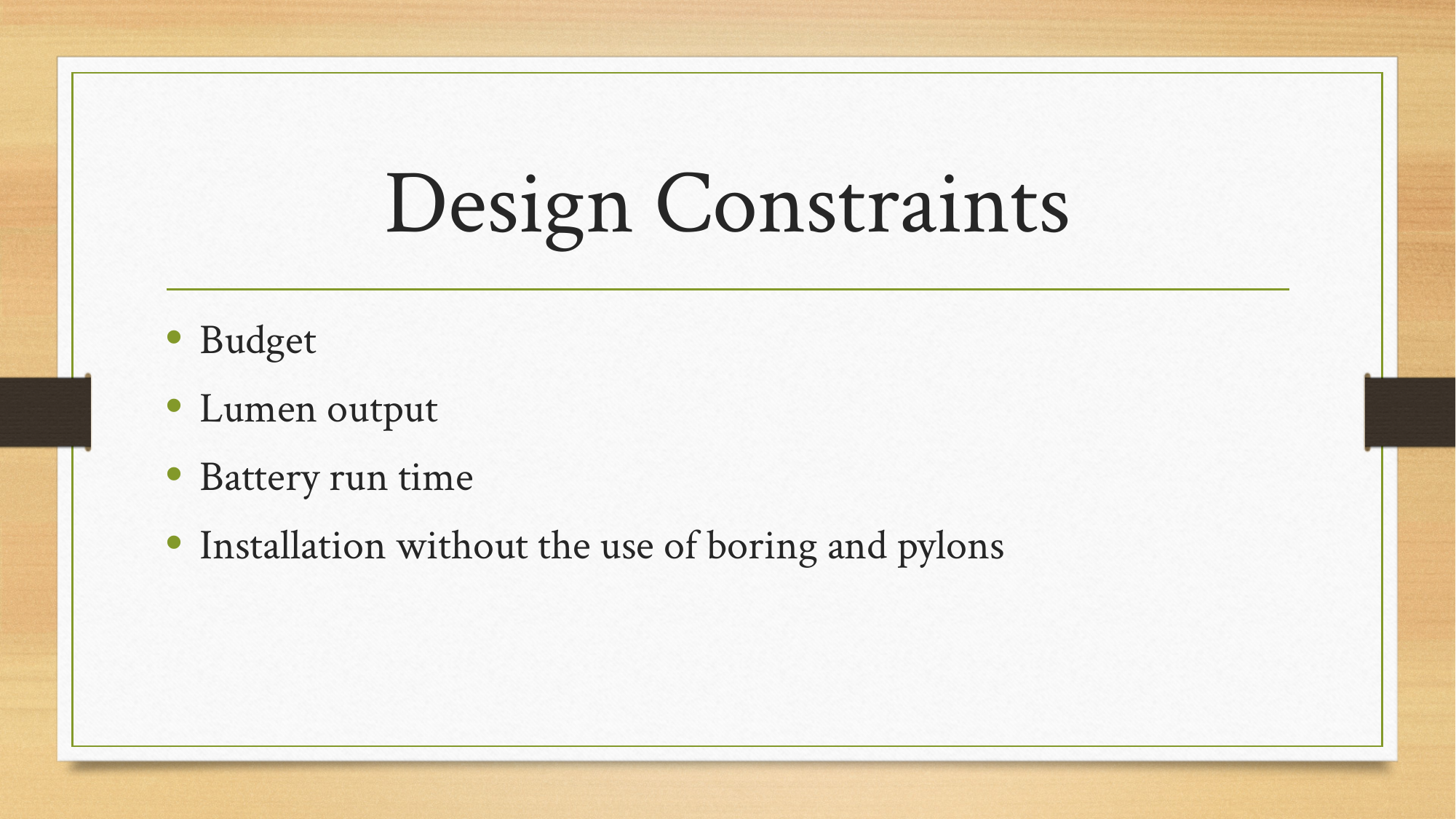

# Design Constraints
Budget
Lumen output
Battery run time
Installation without the use of boring and pylons